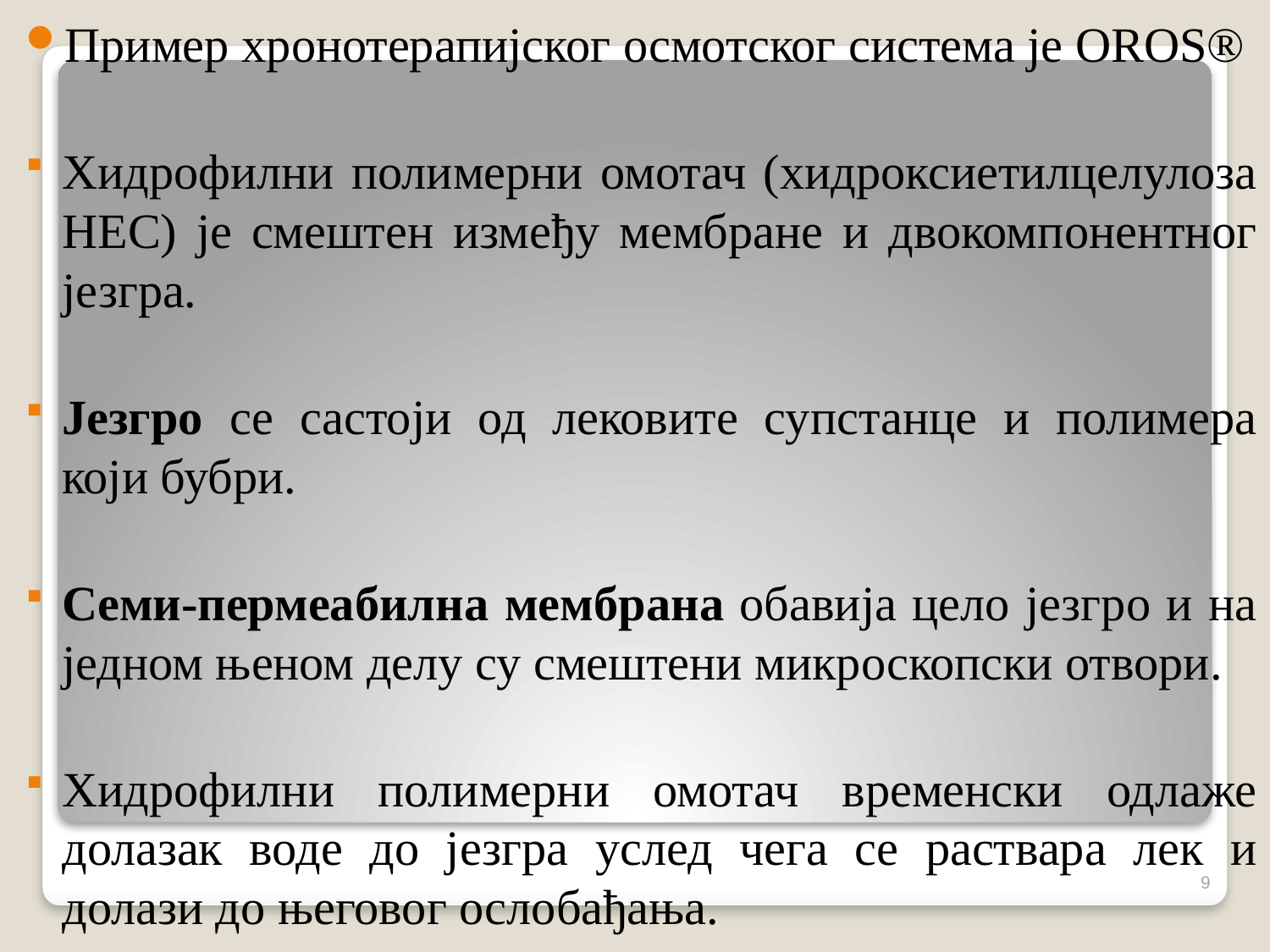

Пример хронотерапијског осмотског система је OROS®

Хидрофилни полимерни омотач (хидроксиетилцелулоза HEC) је смештен између мембране и двокомпонентног језгра.

Језгро се састоји од лековите супстанце и полимерa који бубри.

Семи-пермеабилна мембрана обавија цело језгро и на једном њеном делу су смештени микроскопски отвори.

Хидрофилни полимерни омотач временски одлаже долазак воде до језгра услед чега се раствара лек и долази до његовог ослобађања.
9